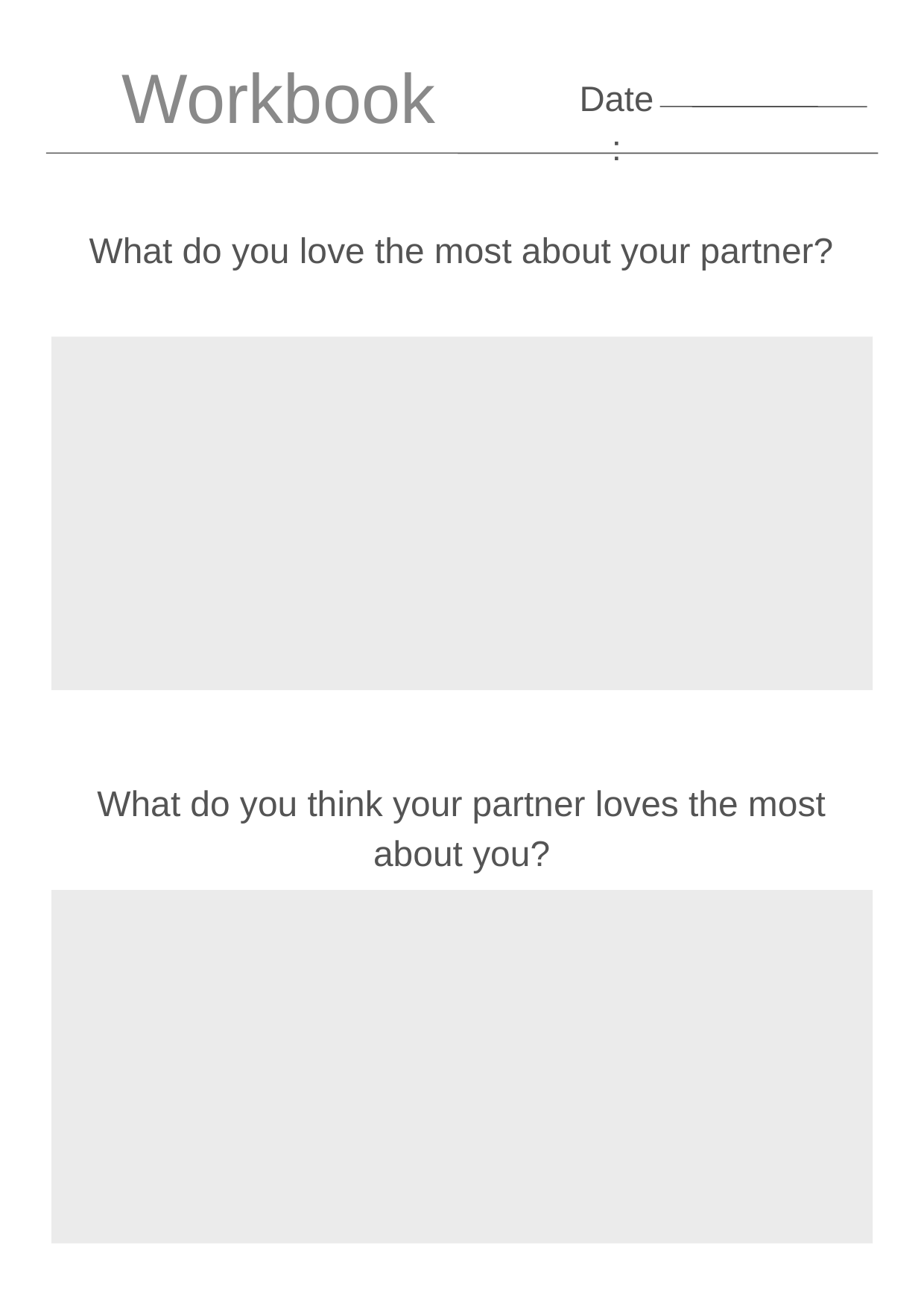

Workbook
Date:

What do you love the most about your partner?

What do you think your partner loves the most about you?